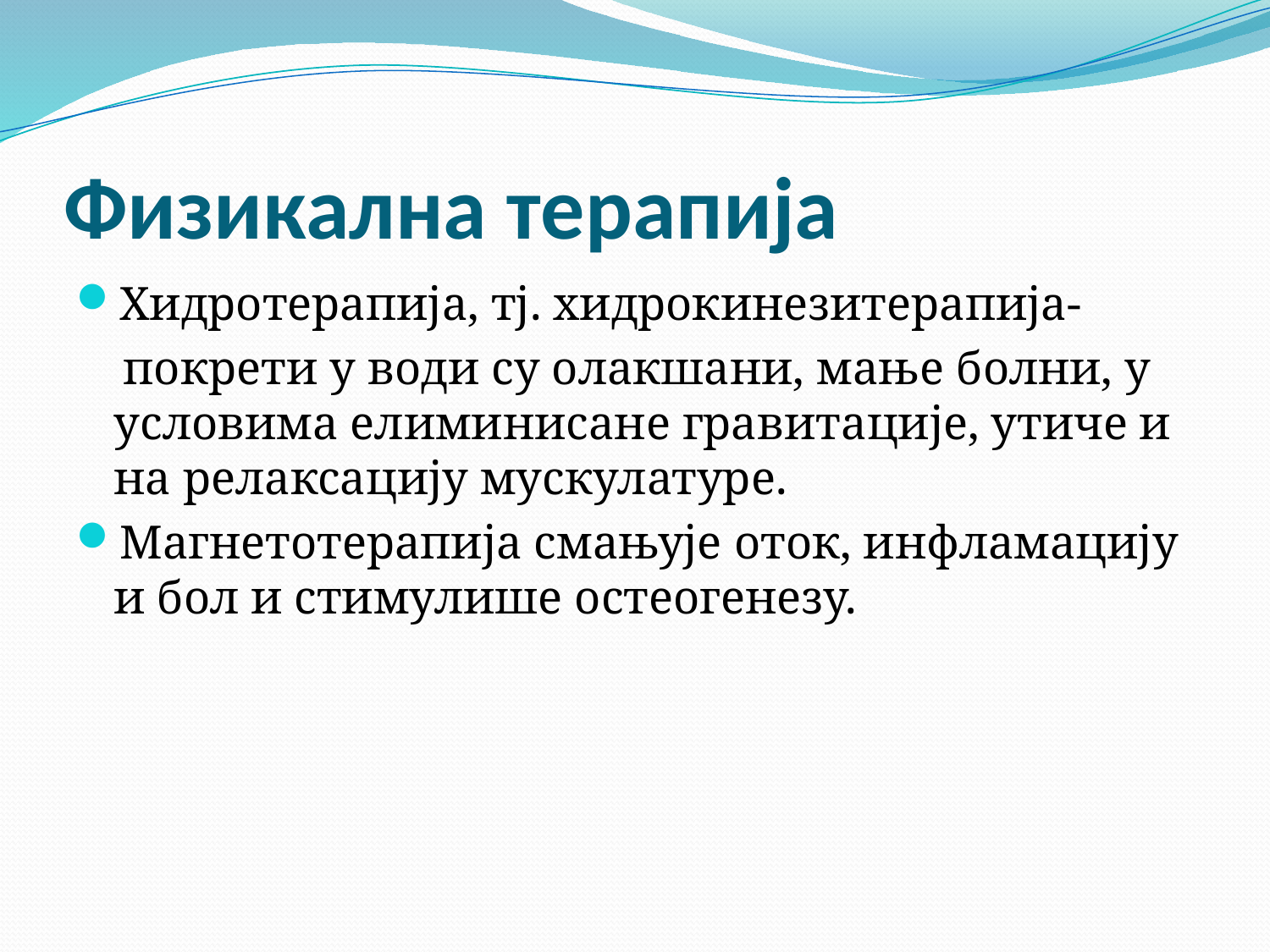

# Физикална терапија
Хидротерапија, тј. хидрокинезитерапија-
    покрети у води су олакшани, мање болни, у условима елиминисане гравитације, утиче и на релаксацију мускулатуре.
Магнетотерапија смањује оток, инфламацију и бол и стимулише остеогенезу.